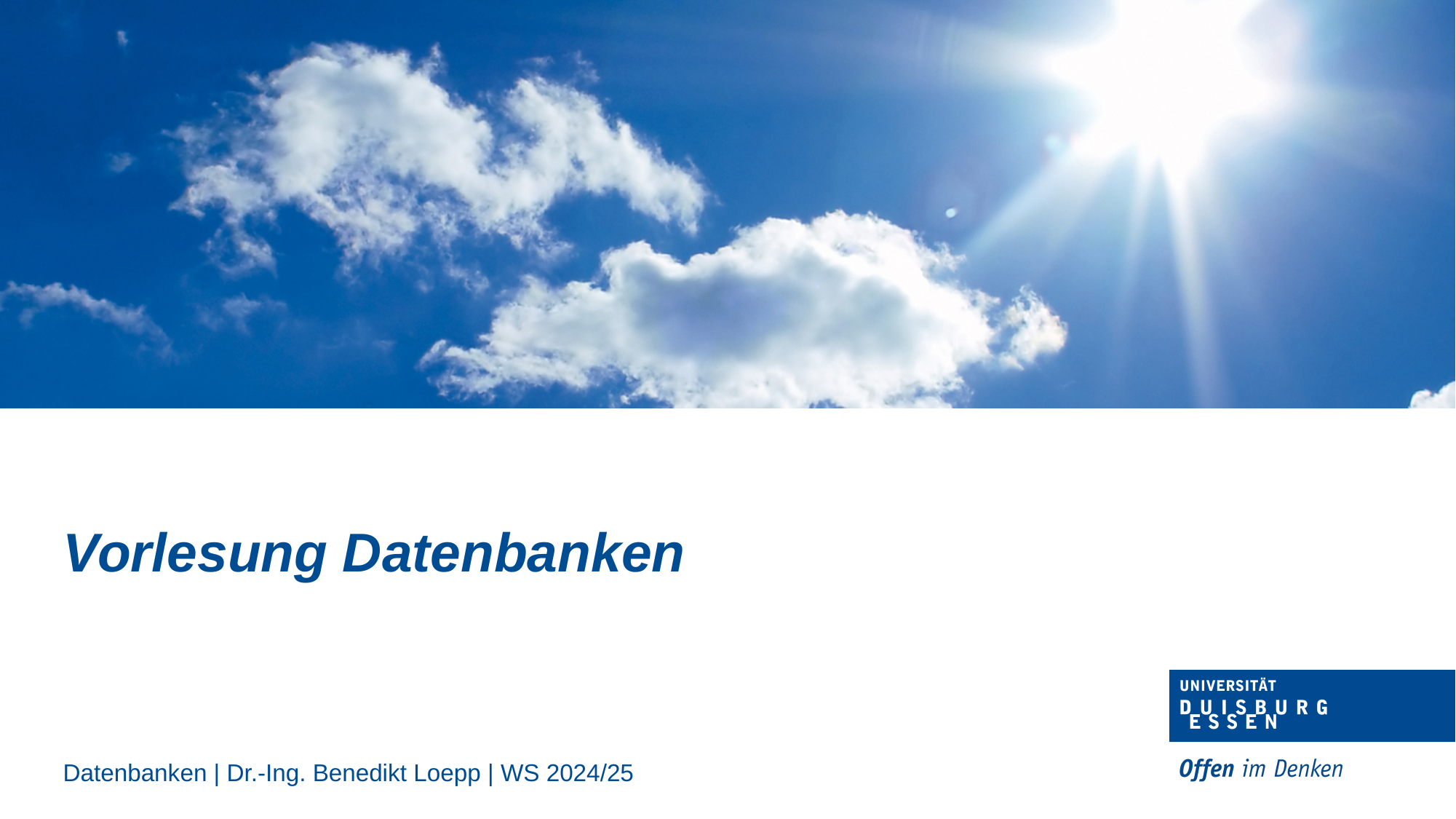

Vorlesung Datenbanken

Datenbanken | Dr.-Ing. Benedikt Loepp | WS 2024/25